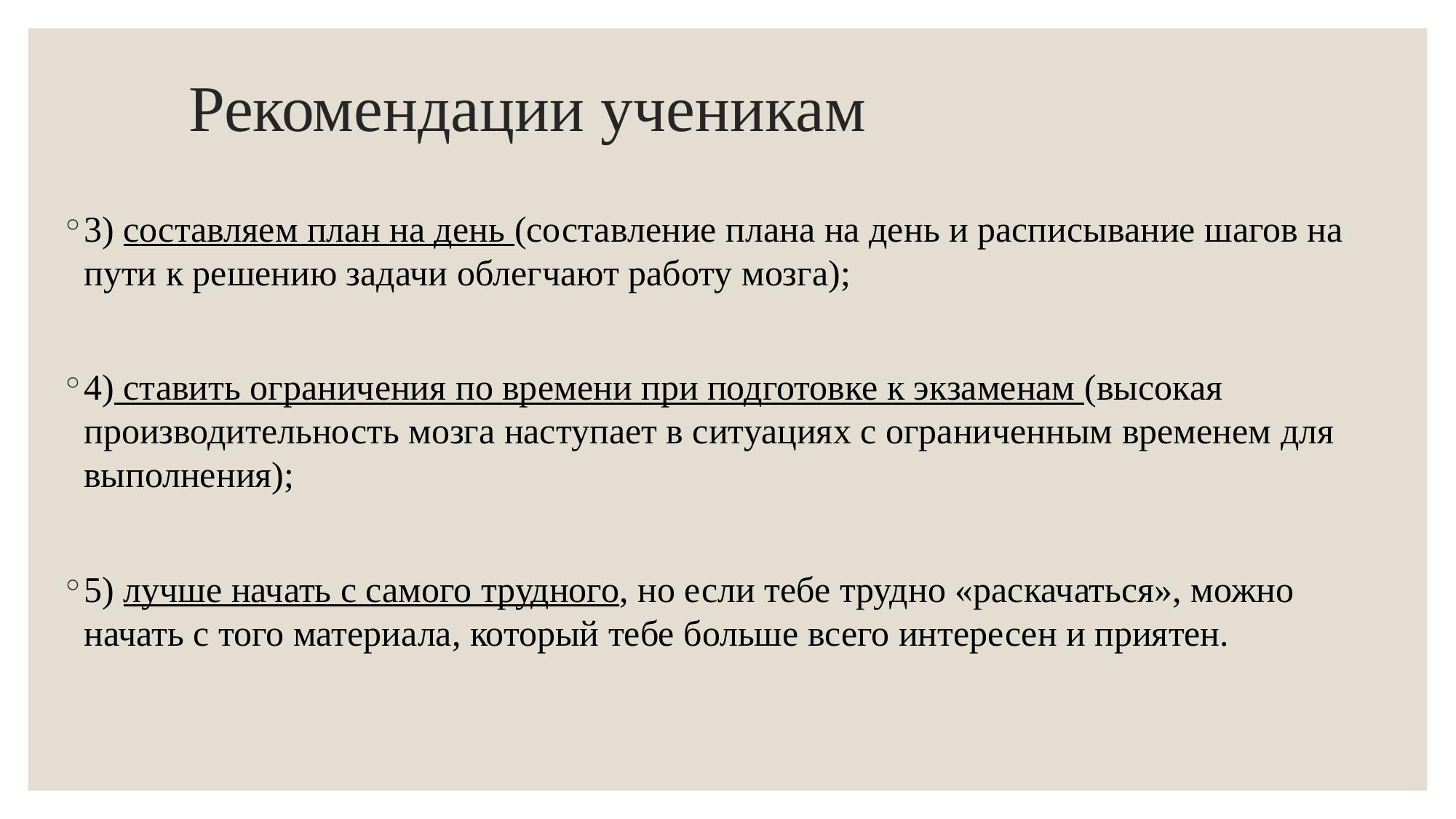

# Рекомендации ученикам

3) составляем план на день (составление плана на день и расписывание шагов на пути к решению задачи облегчают работу мозга);

4) ставить ограничения по времени при подготовке к экзаменам (высокая производительность мозга наступает в ситуациях с ограниченным временем для выполнения);

5) лучше начать с самого трудного, но если тебе трудно «раскачаться», можно начать с того материала, который тебе больше всего интересен и приятен.